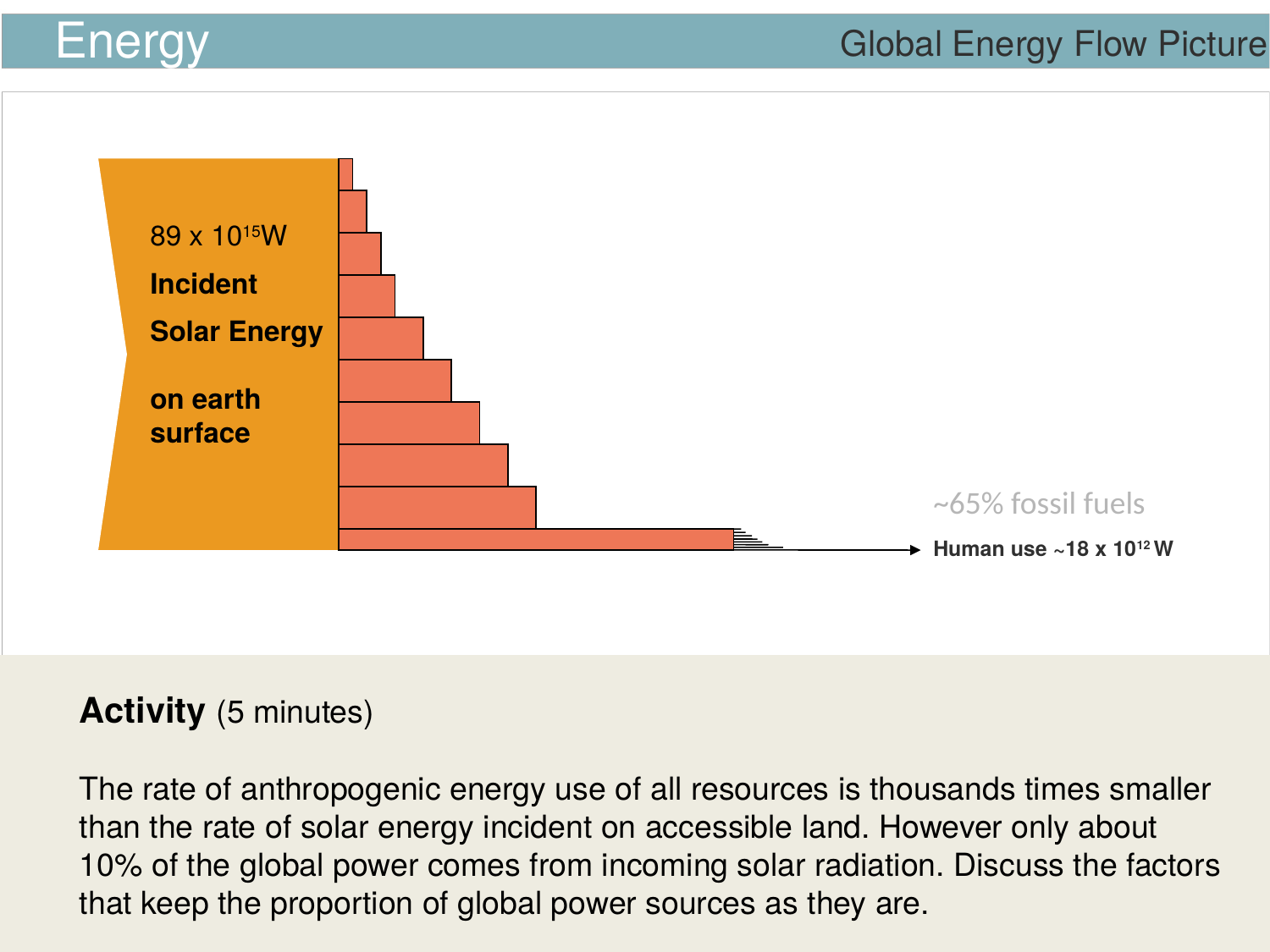

# Global Energy Flow Picture

89 x 1015W
Incident
Solar Energy
on earth surface

~65% fossil fuels

Human use ~18 x 1012 W

Activity (5 minutes)

The rate of anthropogenic energy use of all resources is thousands times smaller than the rate of solar energy incident on accessible land. However only about 10% of the global power comes from incoming solar radiation. Discuss the factors that keep the proportion of global power sources as they are.